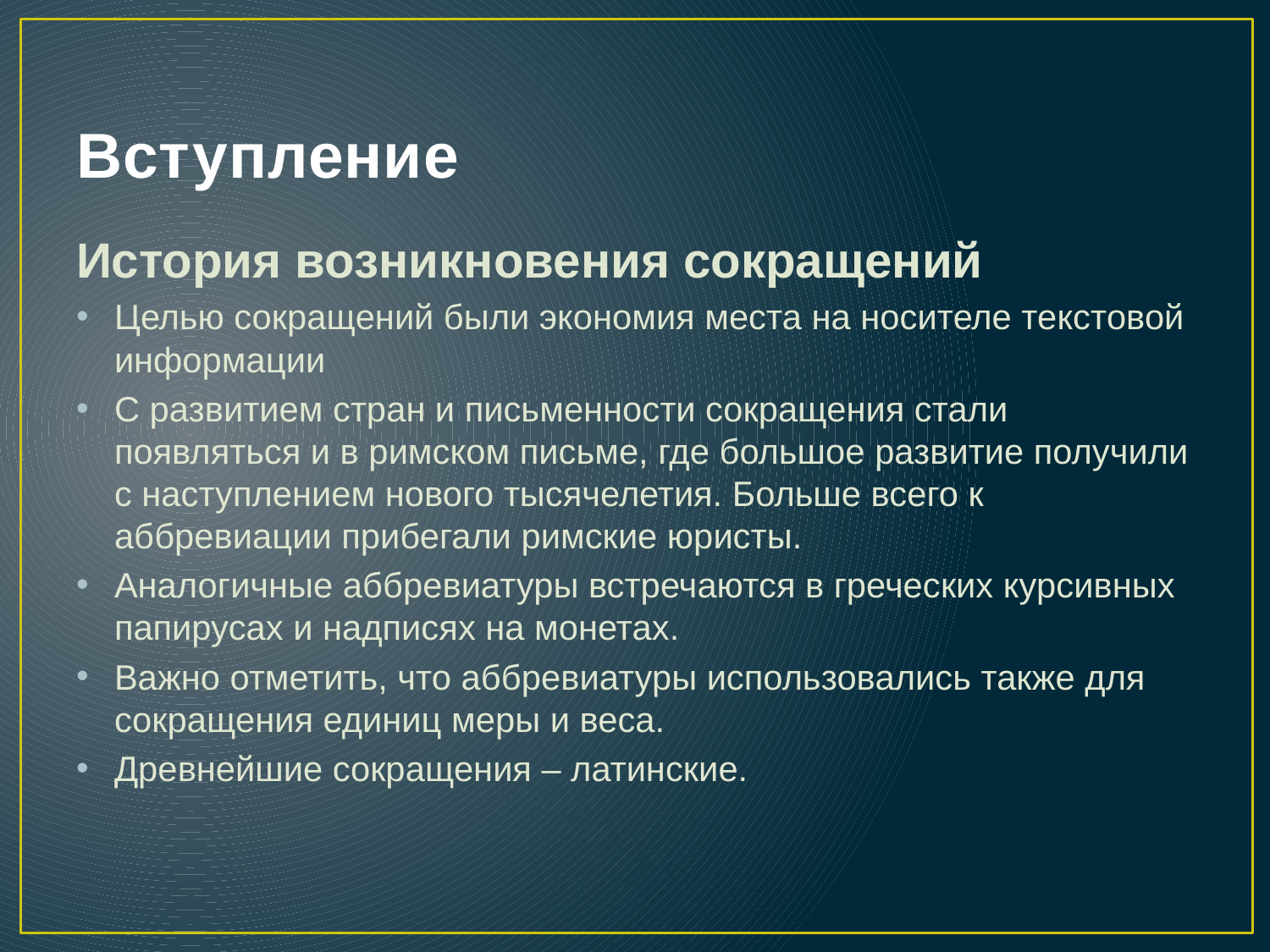

# Вступление
История возникновения сокращений
Целью сокращений были экономия места на носителе текстовой информации
С развитием стран и письменности сокращения стали появляться и в римском письме, где большое развитие получили с наступлением нового тысячелетия. Больше всего к аббревиации прибегали римские юристы.
Аналогичные аббревиатуры встречаются в греческих курсивных папирусах и надписях на монетах.
Важно отметить, что аббревиатуры использовались также для сокращения единиц меры и веса.
Древнейшие сокращения – латинские.